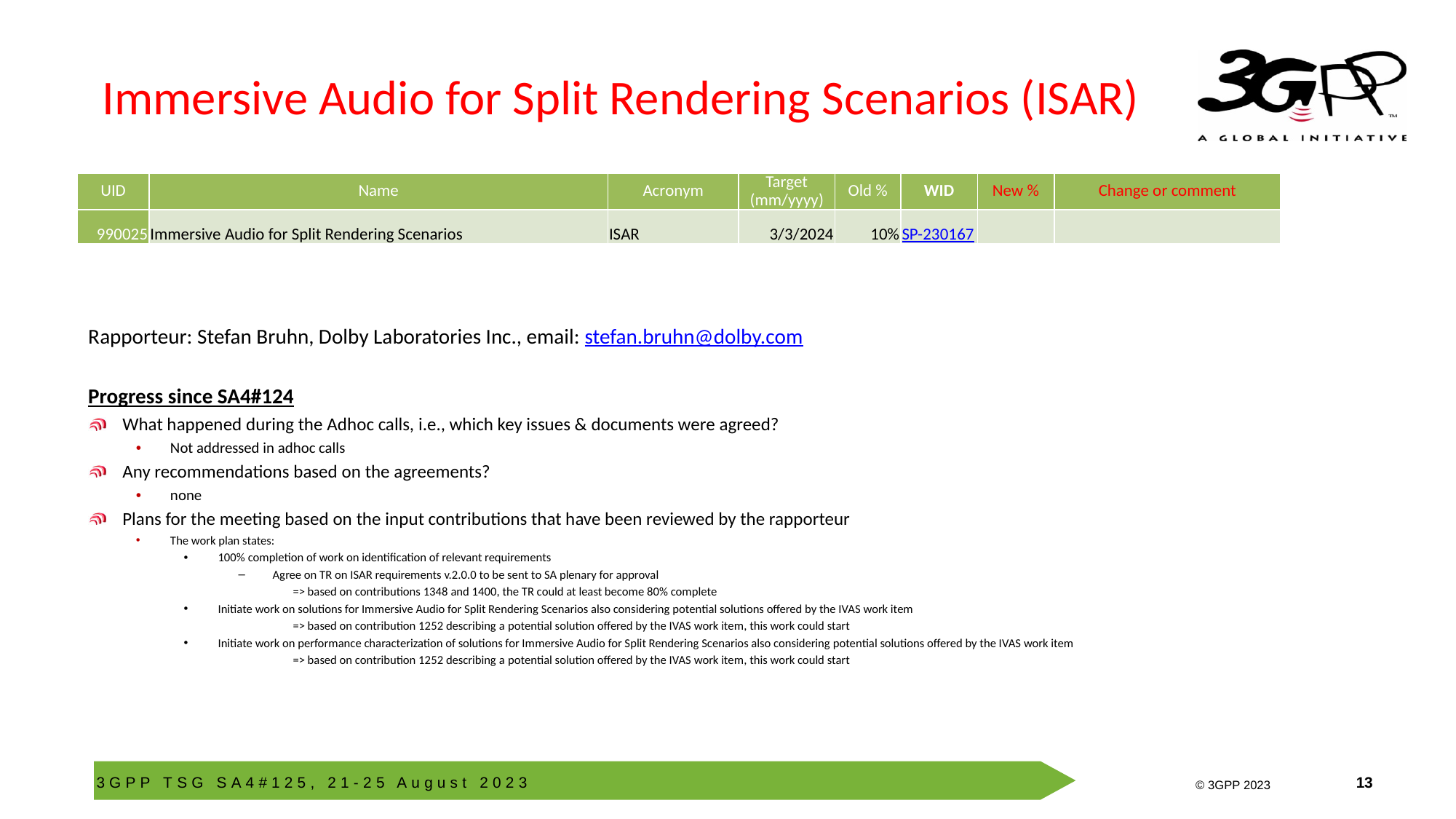

# Immersive Audio for Split Rendering Scenarios (ISAR)
| UID | Name | Acronym | Target (mm/yyyy) | Old % | WID | New % | Change or comment |
| --- | --- | --- | --- | --- | --- | --- | --- |
| 990025 | Immersive Audio for Split Rendering Scenarios | ISAR | 3/3/2024 | 10% | SP-230167 |  |  |
Rapporteur: Stefan Bruhn, Dolby Laboratories Inc., email: stefan.bruhn@dolby.com

Progress since SA4#124
What happened during the Adhoc calls, i.e., which key issues & documents were agreed?
Not addressed in adhoc calls
Any recommendations based on the agreements?
none
Plans for the meeting based on the input contributions that have been reviewed by the rapporteur
The work plan states:
100% completion of work on identification of relevant requirements
Agree on TR on ISAR requirements v.2.0.0 to be sent to SA plenary for approval
	=> based on contributions 1348 and 1400, the TR could at least become 80% complete
Initiate work on solutions for Immersive Audio for Split Rendering Scenarios also considering potential solutions offered by the IVAS work item
	=> based on contribution 1252 describing a potential solution offered by the IVAS work item, this work could start
Initiate work on performance characterization of solutions for Immersive Audio for Split Rendering Scenarios also considering potential solutions offered by the IVAS work item
	=> based on contribution 1252 describing a potential solution offered by the IVAS work item, this work could start